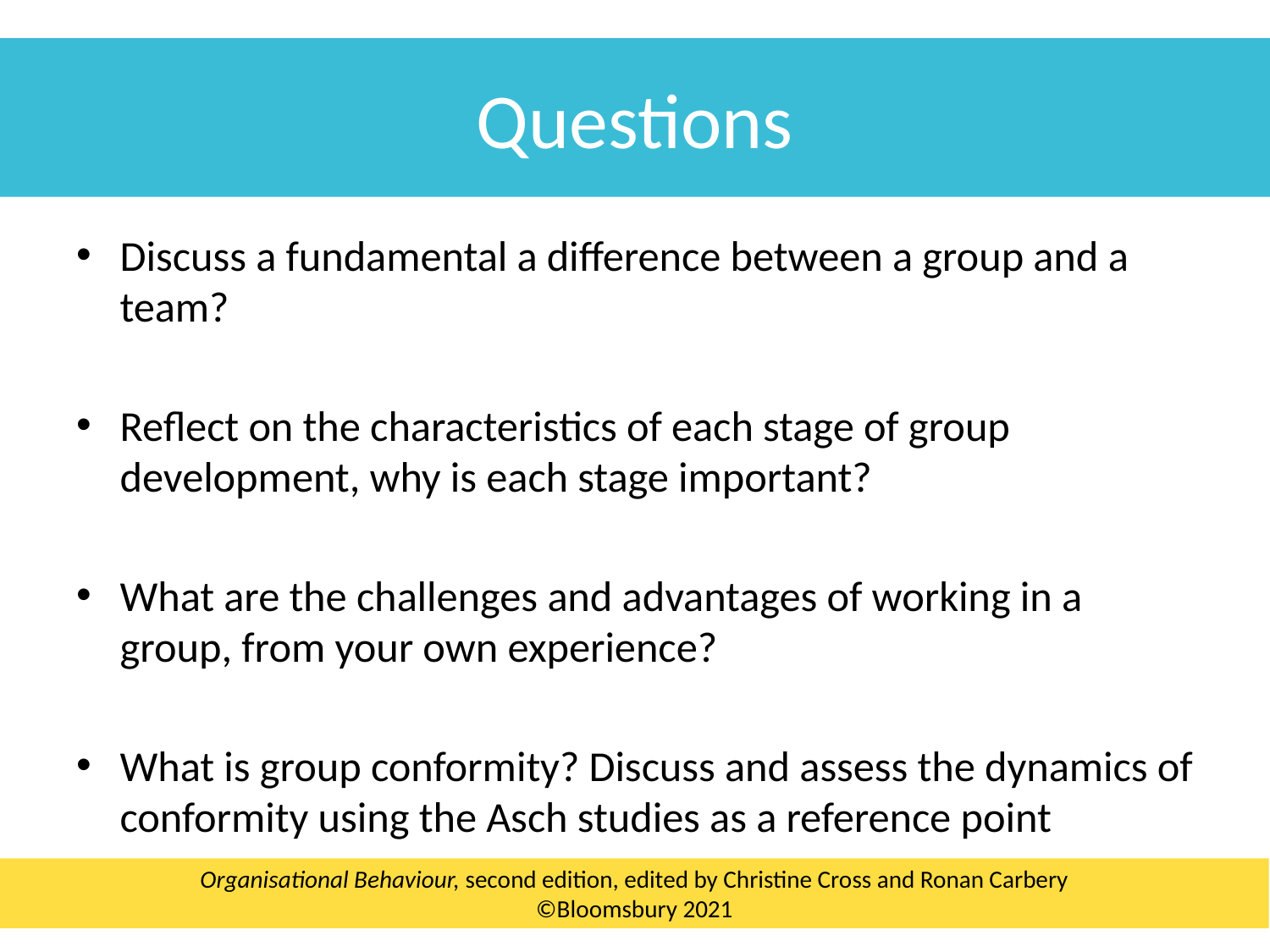

Questions
Discuss a fundamental a difference between a group and a team?

Reflect on the characteristics of each stage of group development, why is each stage important?

What are the challenges and advantages of working in a group, from your own experience?

What is group conformity? Discuss and assess the dynamics of conformity using the Asch studies as a reference point